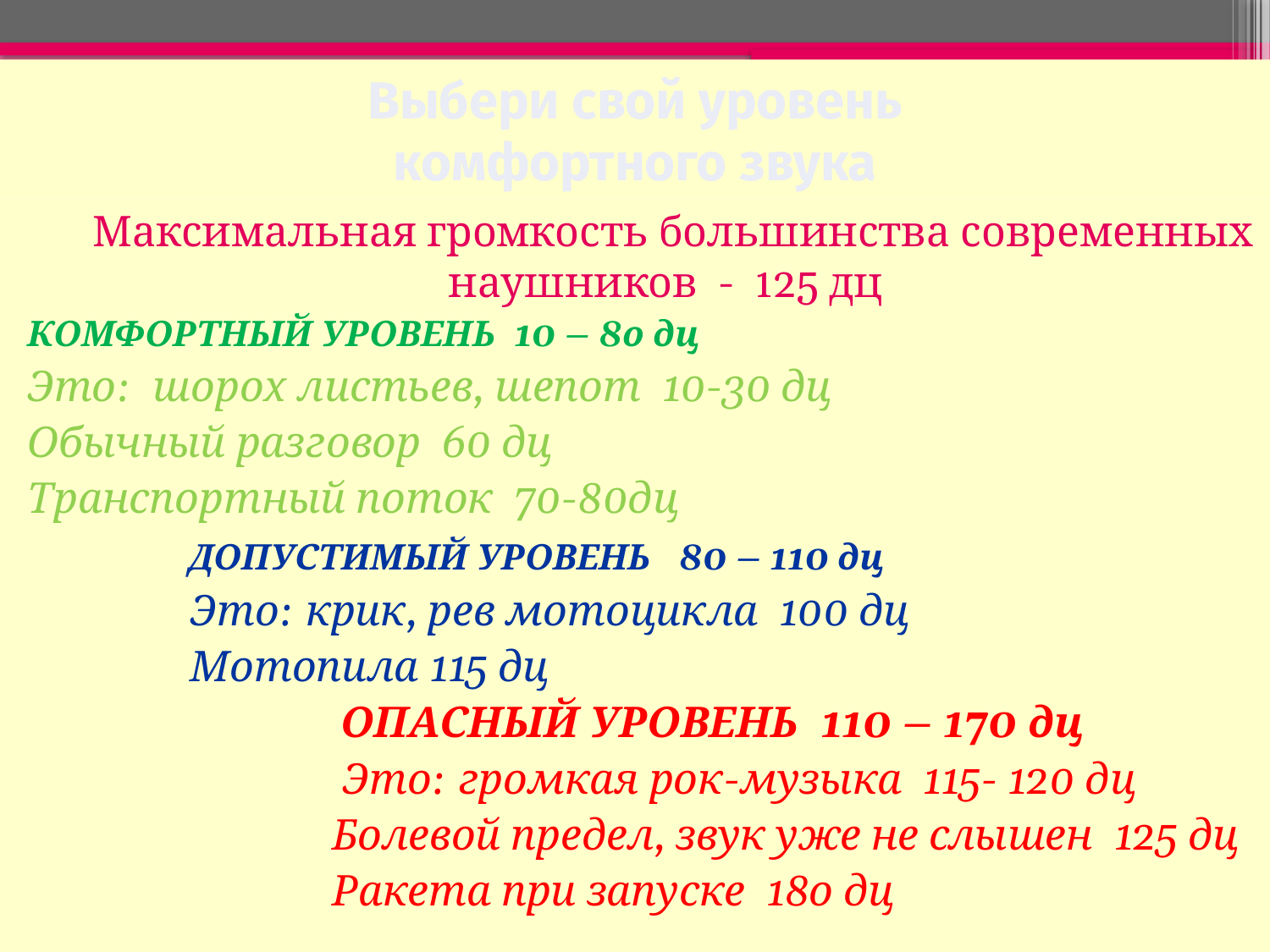

# Выбери свой уровень комфортного звука
      Максимальная громкость большинства современных  наушников  -  125 дц
КОМФОРТНЫЙ УРОВЕНЬ  10 – 8о дц
Это:  шорох листьев, шепот  10-30 дц
Обычный разговор  60 дц
Транспортный поток  70-80дц
               ДОПУСТИМЫЙ УРОВЕНЬ   80 – 110 дц
                Это: крик, рев мотоцикла  100 дц
                Мотопила 115 дц
                             ОПАСНЫЙ УРОВЕНЬ  110 – 170 дц
                               Это: громкая рок-музыка  115- 120 дц
                              Болевой предел, звук уже не слышен  125 дц
                              Ракета при запуске  18о дц